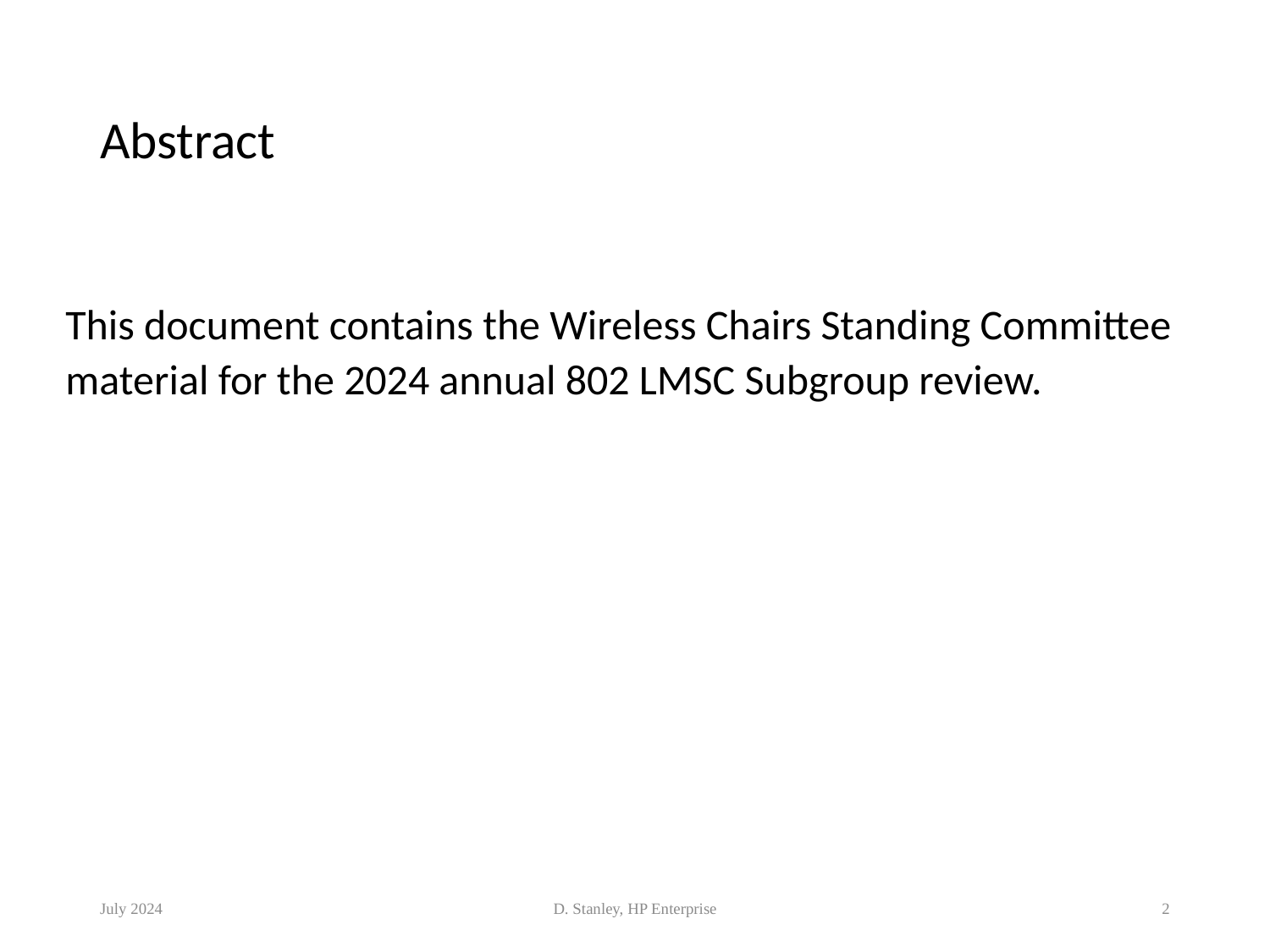

# Abstract
This document contains the Wireless Chairs Standing Committee material for the 2024 annual 802 LMSC Subgroup review.

July 2024
D. Stanley, HP Enterprise
2